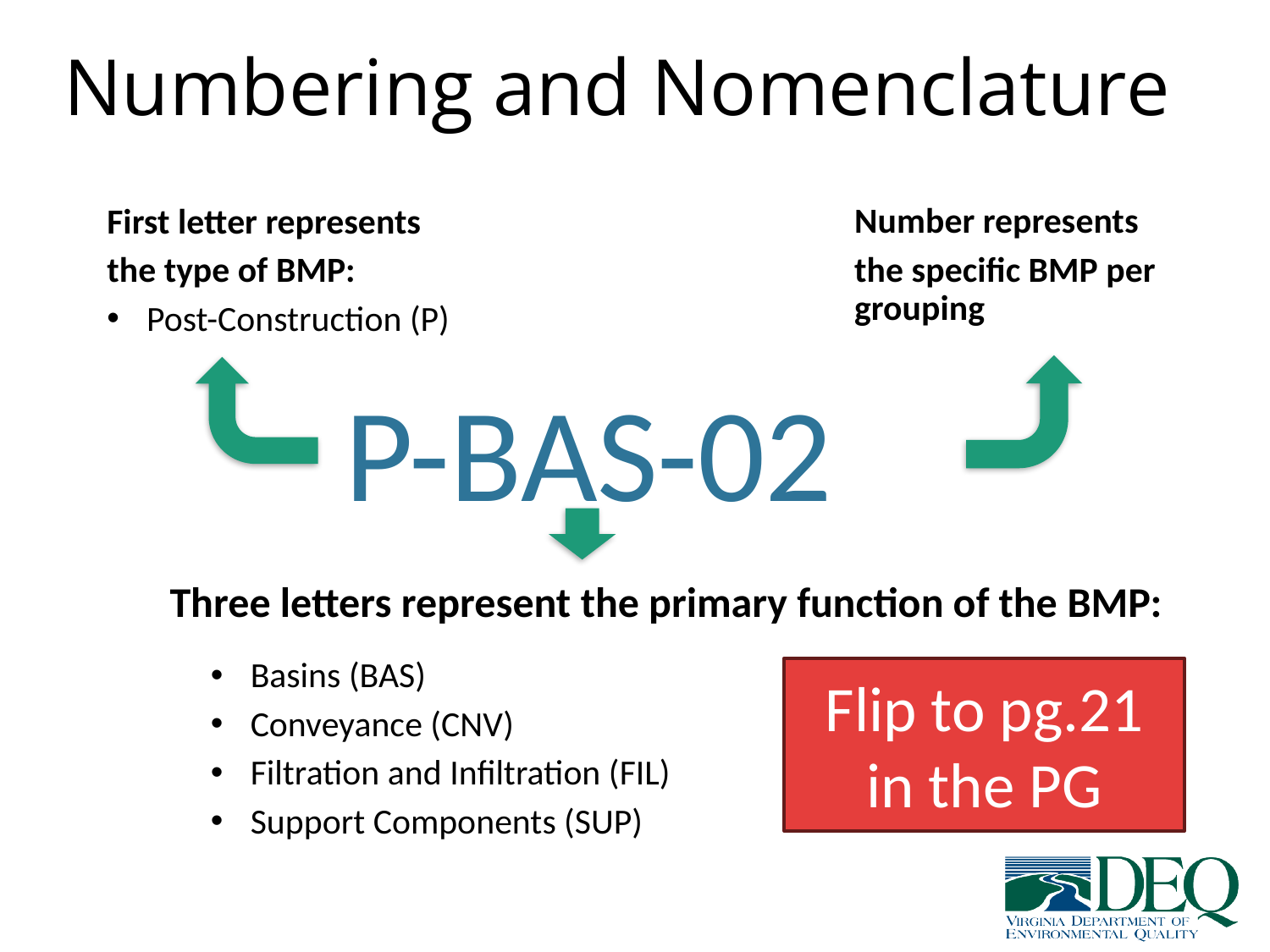

# Numbering and Nomenclature
Number represents
the specific BMP per grouping
First letter represents
the type of BMP:
Post-Construction (P)

P-BAS-02

Three letters represent the primary function of the BMP:
Basins​ (BAS)
Conveyance (CNV)​
Filtration and Infiltration (FIL)
Support Components (SUP)
Flip to pg.21 in the PG